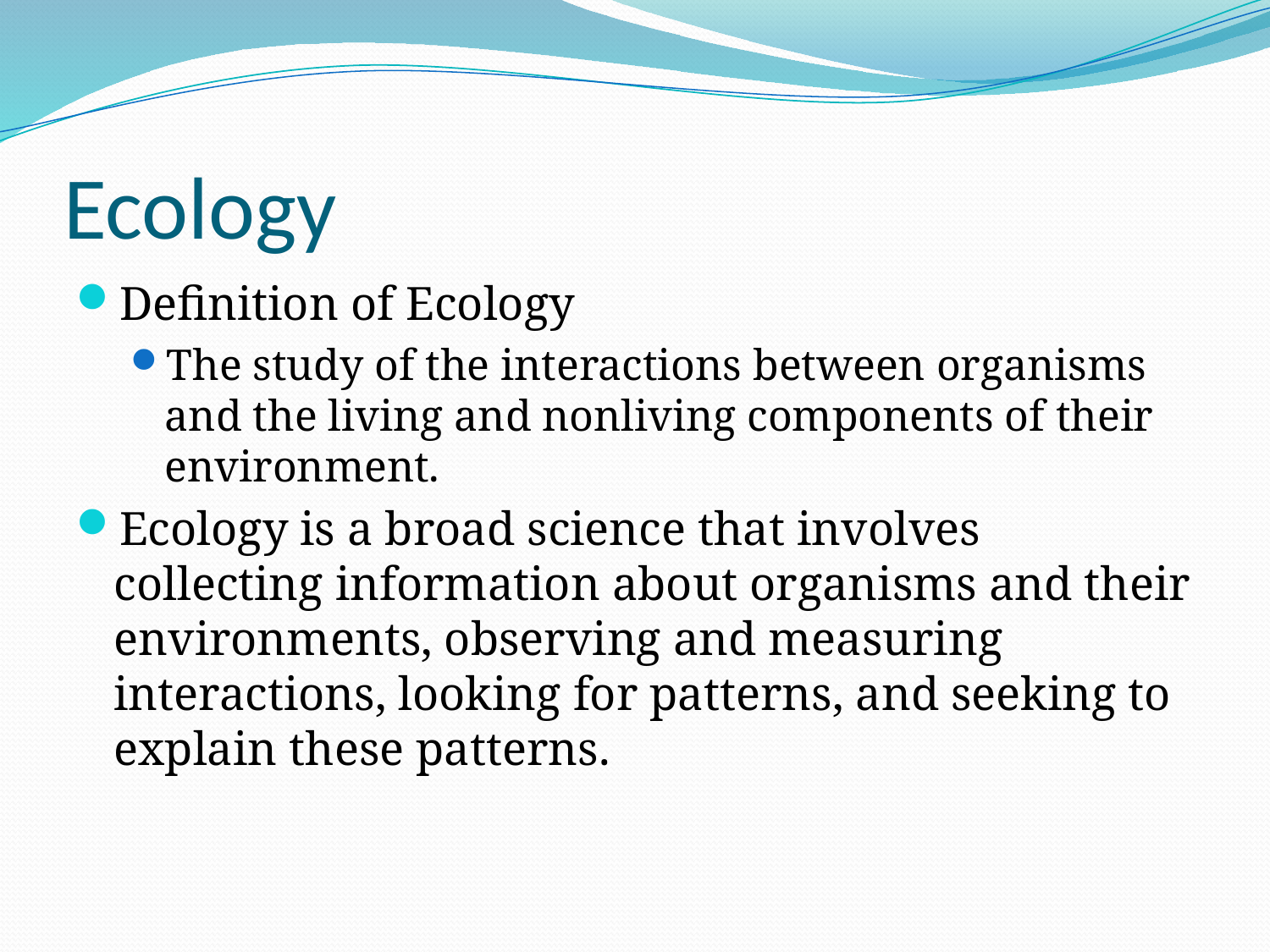

# Ecology
Definition of Ecology
The study of the interactions between organisms and the living and nonliving components of their environment.
Ecology is a broad science that involves collecting information about organisms and their environments, observing and measuring interactions, looking for patterns, and seeking to explain these patterns.